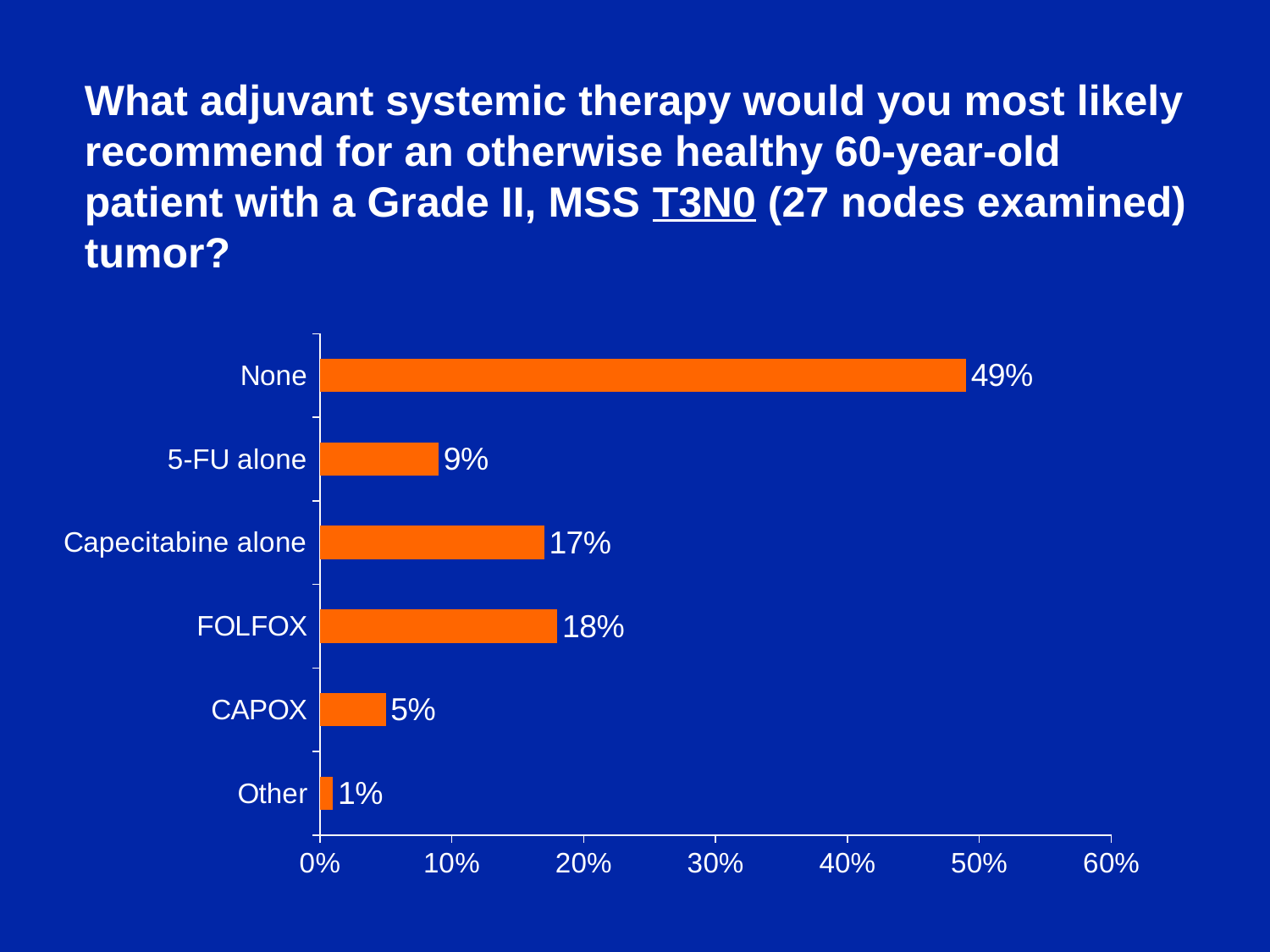

What adjuvant systemic therapy would you most likely recommend for an otherwise healthy 60-year-old patient with a Grade II, MSS T3N0 (27 nodes examined) tumor?

### Chart

| Category | Series 1 |
|---|---|
| Other | 0.01 |
| CAPOX | 0.05 |
| FOLFOX | 0.18 |
| Capecitabine alone | 0.17 |
| 5-FU alone | 0.09 |
| None | 0.49 |